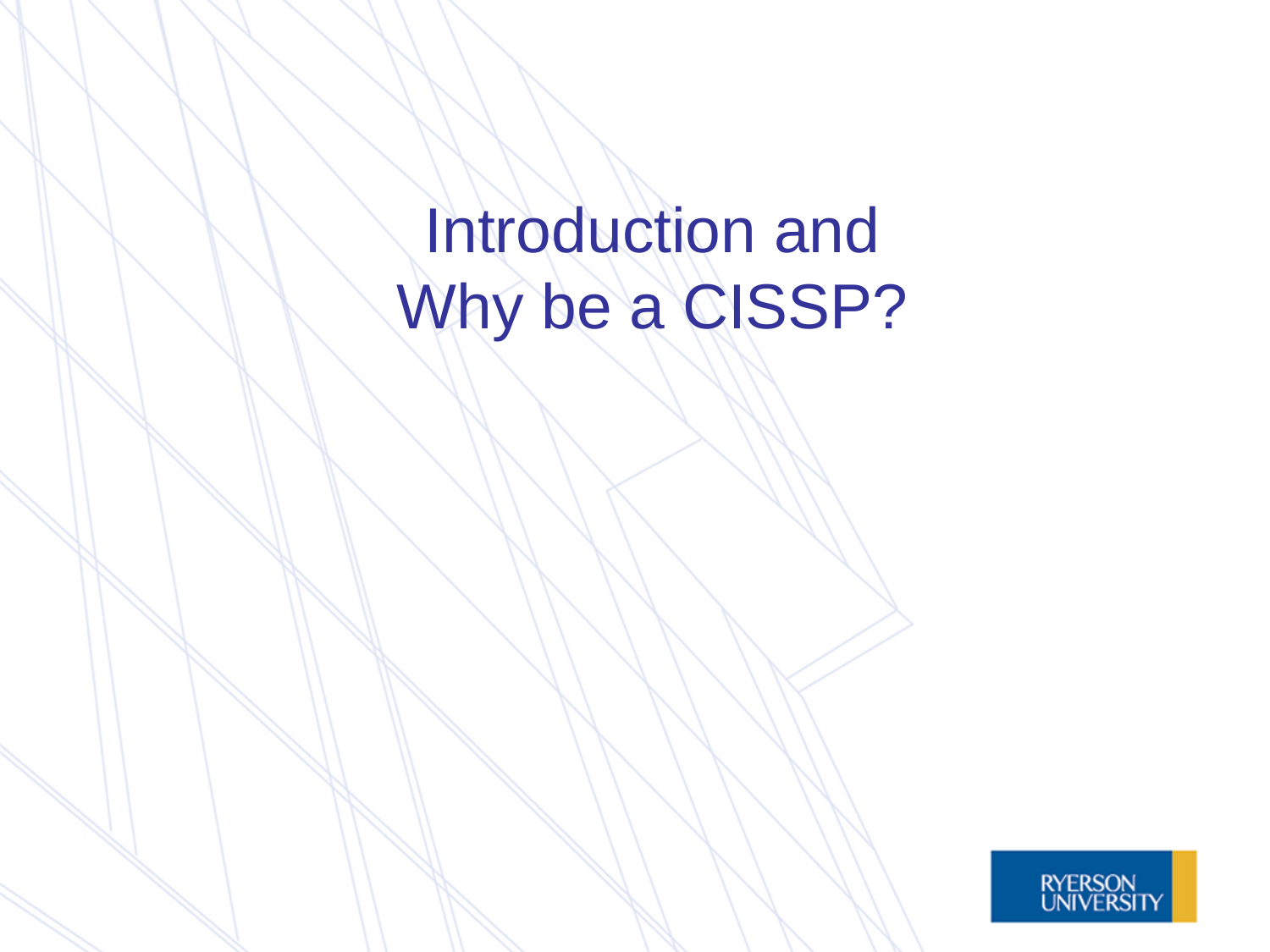

# Introduction and Why be a CISSP?